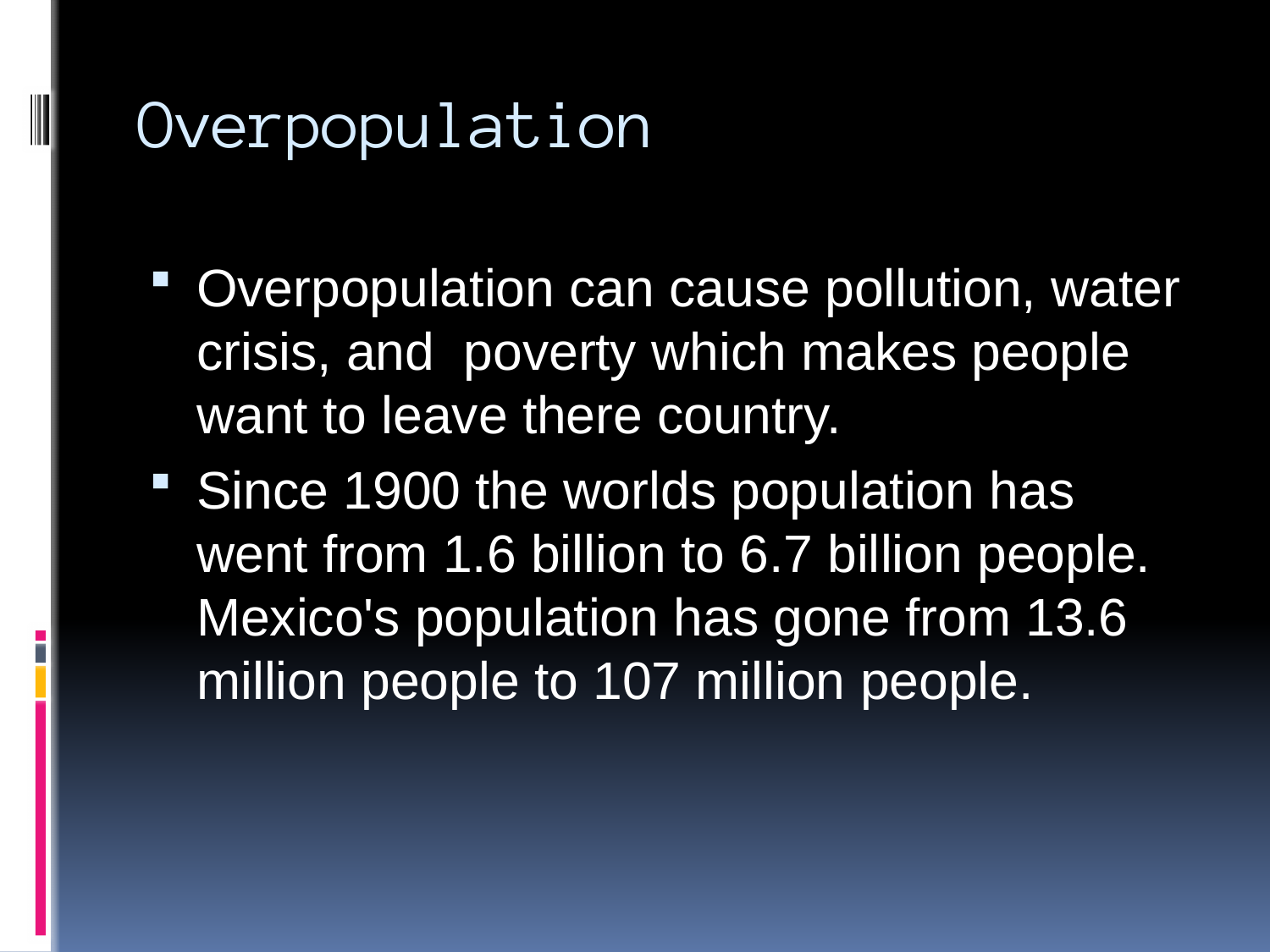

# Overpopulation
Overpopulation can cause pollution, water crisis, and  poverty which makes people want to leave there country.
Since 1900 the worlds population has went from 1.6 billion to 6.7 billion people. Mexico's population has gone from 13.6 million people to 107 million people.